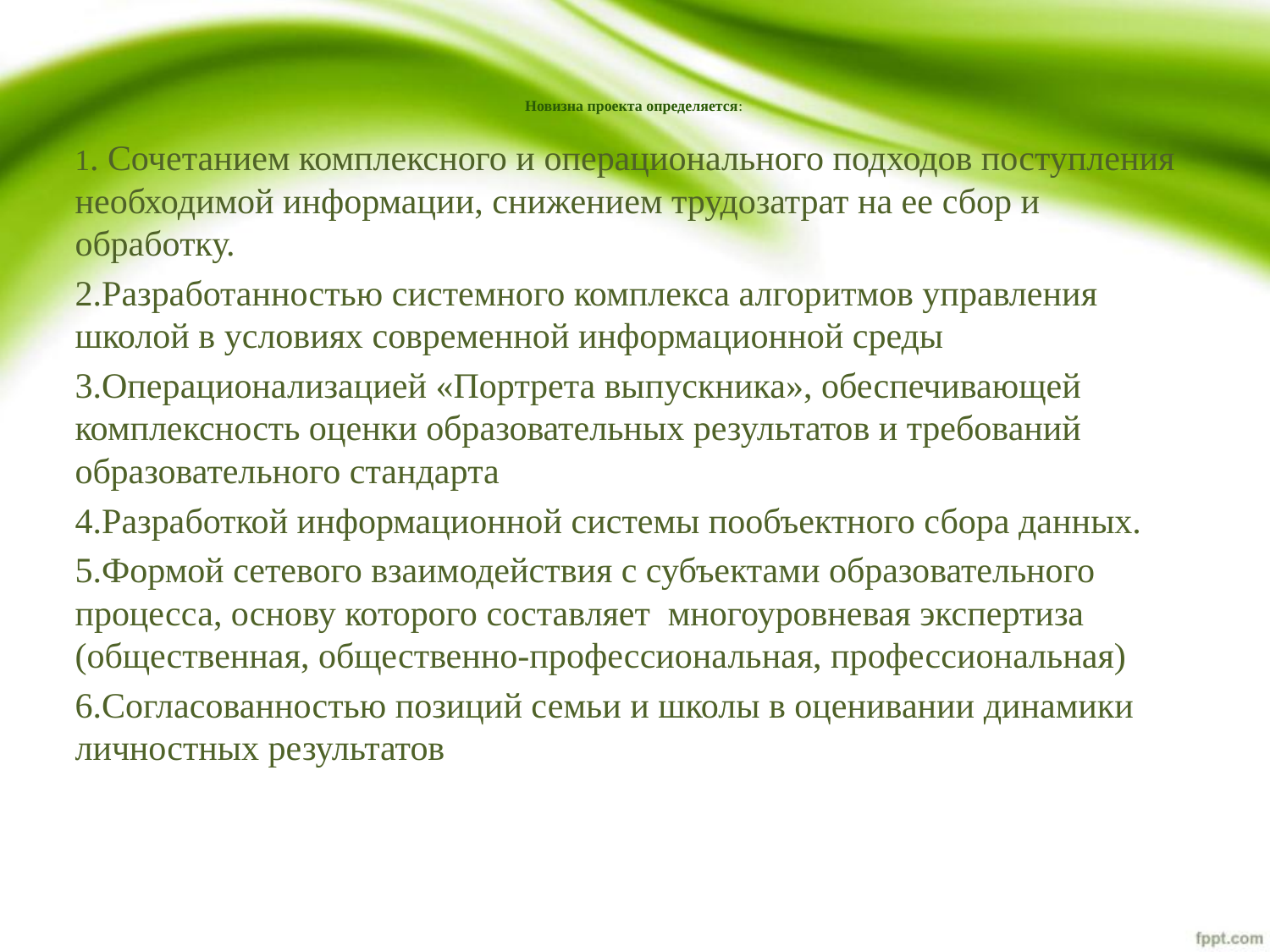

# Новизна проекта определяется:
1. Сочетанием комплексного и операционального подходов поступления необходимой информации, снижением трудозатрат на ее сбор и обработку.
2.	Разработанностью системного комплекса алгоритмов управления школой в условиях современной информационной среды
3.	Операционализацией «Портрета выпускника», обеспечивающей комплексность оценки образовательных результатов и требований образовательного стандарта
4.	Разработкой информационной системы пообъектного сбора данных.
5.	Формой сетевого взаимодействия с субъектами образовательного процесса, основу которого составляет  многоуровневая экспертиза (общественная, общественно-профессиональная, профессиональная)
6.	Согласованностью позиций семьи и школы в оценивании динамики личностных результатов